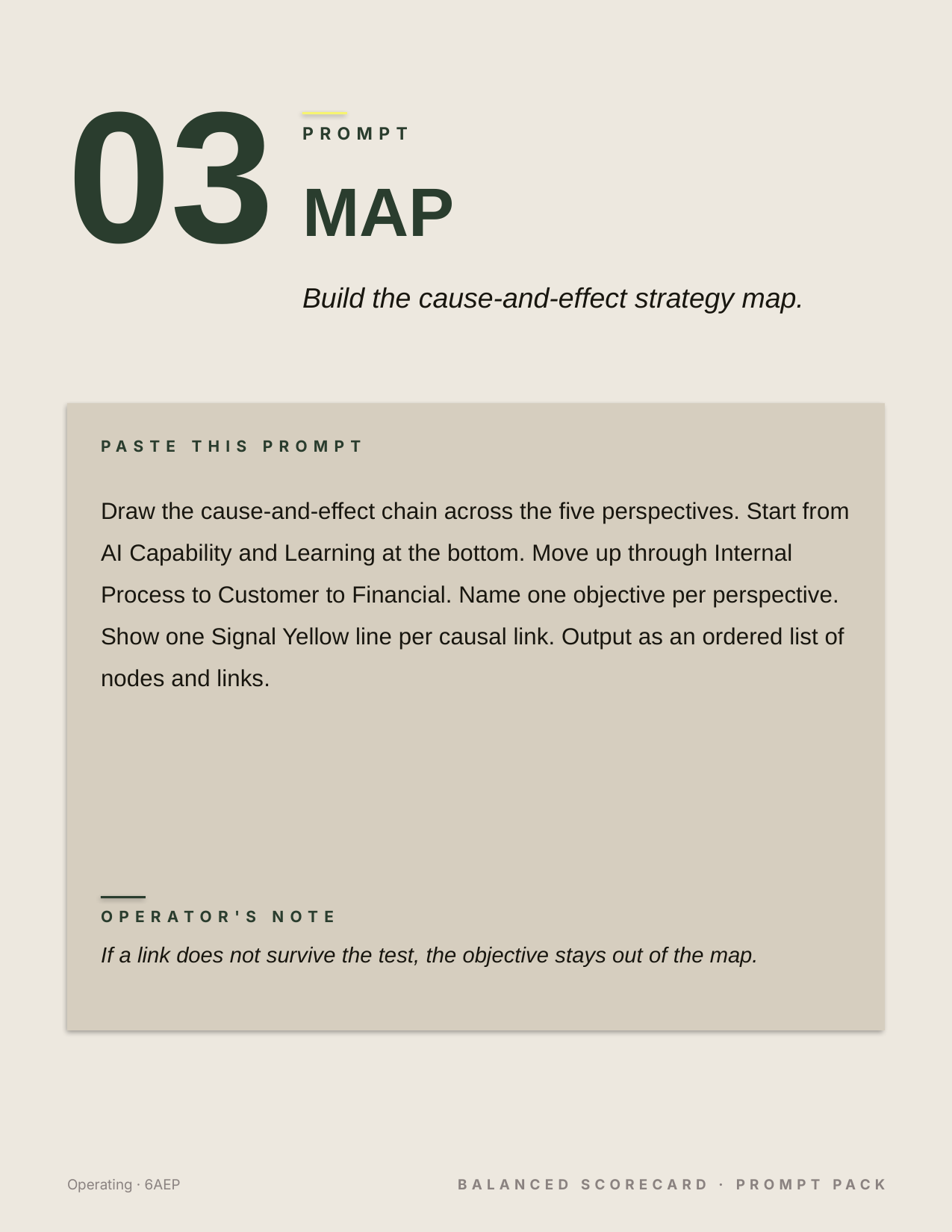

03

PROMPT
MAP
Build the cause-and-effect strategy map.

PASTE THIS PROMPT
Draw the cause-and-effect chain across the five perspectives. Start from AI Capability and Learning at the bottom. Move up through Internal Process to Customer to Financial. Name one objective per perspective. Show one Signal Yellow line per causal link. Output as an ordered list of nodes and links.

OPERATOR'S NOTE
If a link does not survive the test, the objective stays out of the map.
Operating · 6AEP
BALANCED SCORECARD · PROMPT PACK